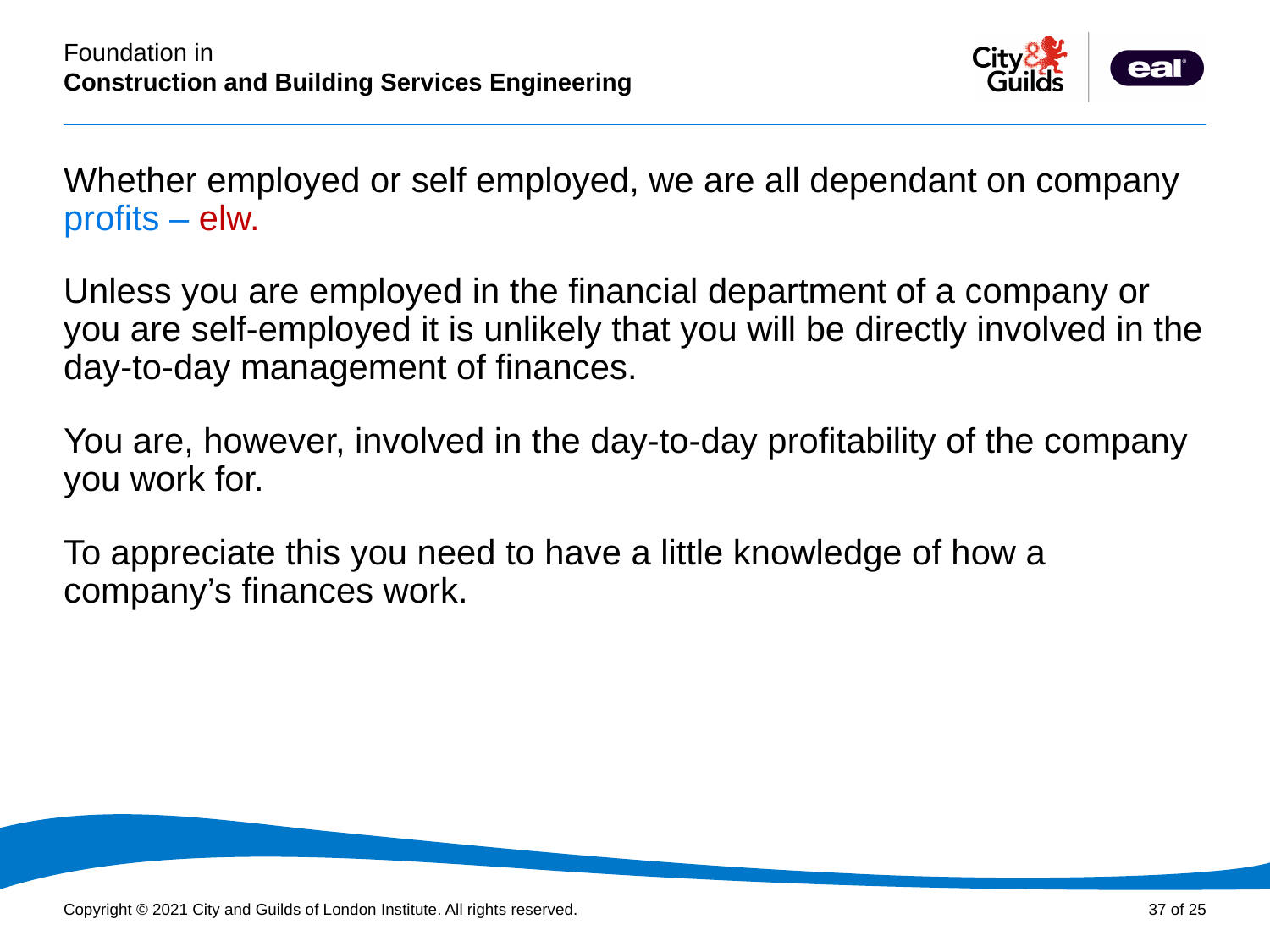

Whether employed or self employed, we are all dependant on company profits – elw.
Unless you are employed in the financial department of a company or you are self-employed it is unlikely that you will be directly involved in the day-to-day management of finances.
You are, however, involved in the day-to-day profitability of the company you work for.
To appreciate this you need to have a little knowledge of how a company’s finances work.